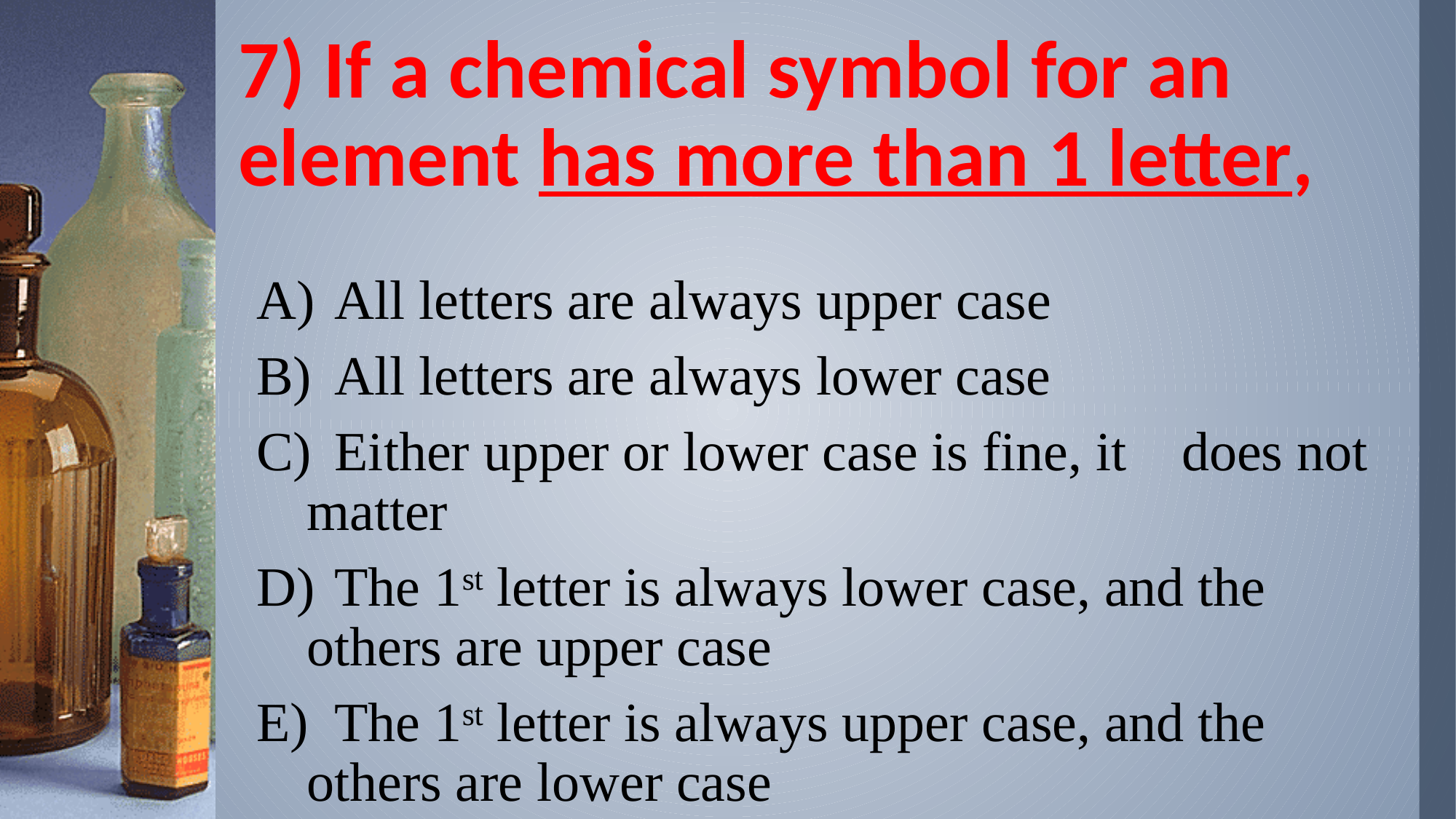

# 7) If a chemical symbol for an element has more than 1 letter,
  All letters are always upper case
  All letters are always lower case
  Either upper or lower case is fine, it    does not matter
  The 1st letter is always lower case, and the others are upper case
  The 1st letter is always upper case, and the others are lower case